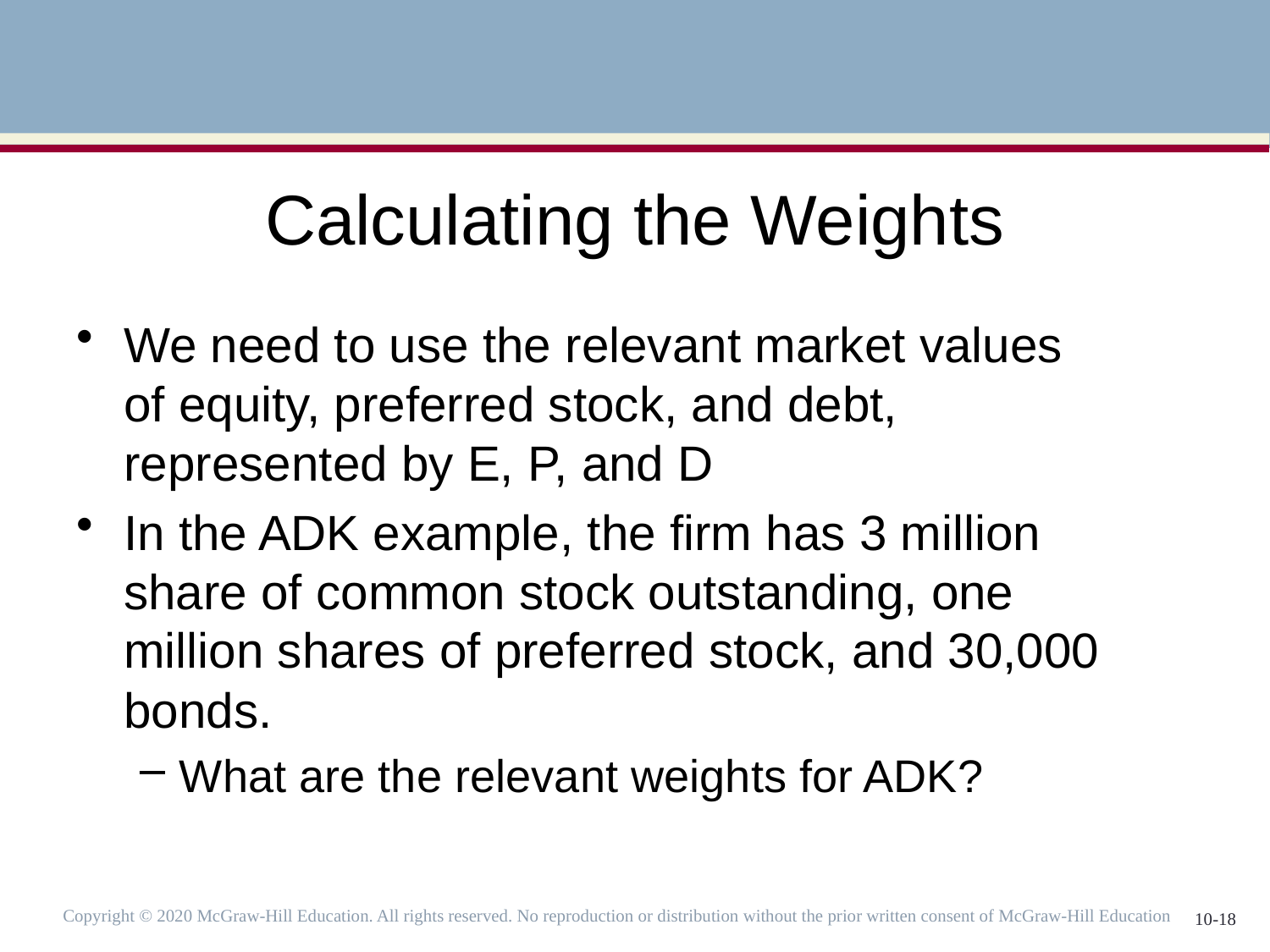

Calculating the Weights
We need to use the relevant market values of equity, preferred stock, and debt, represented by E, P, and D
In the ADK example, the firm has 3 million share of common stock outstanding, one million shares of preferred stock, and 30,000 bonds.
What are the relevant weights for ADK?
Copyright © 2020 McGraw-Hill Education. All rights reserved. No reproduction or distribution without the prior written consent of McGraw-Hill Education